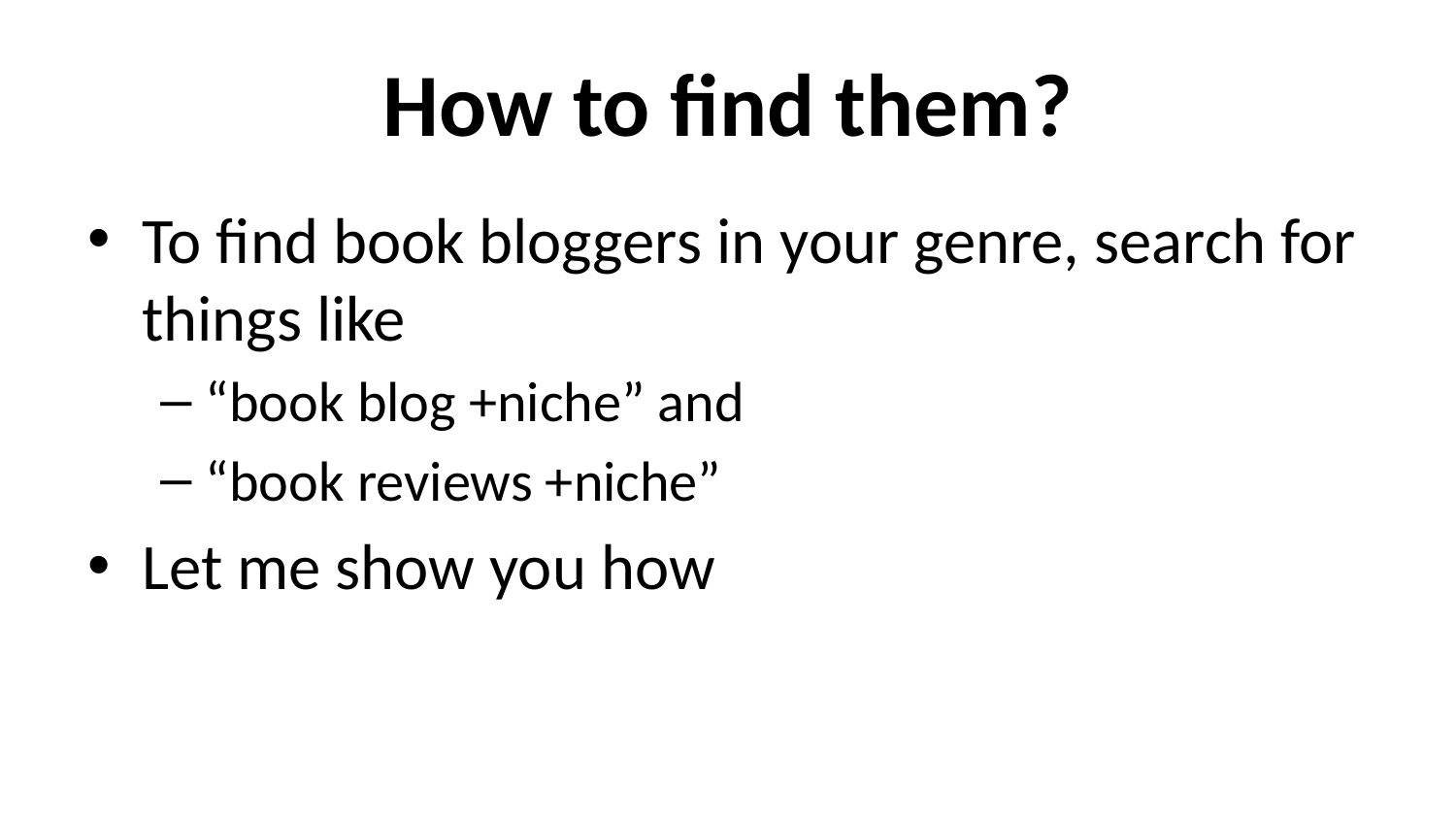

# How to find them?
To find book bloggers in your genre, search for things like
“book blog +niche” and
“book reviews +niche”
Let me show you how